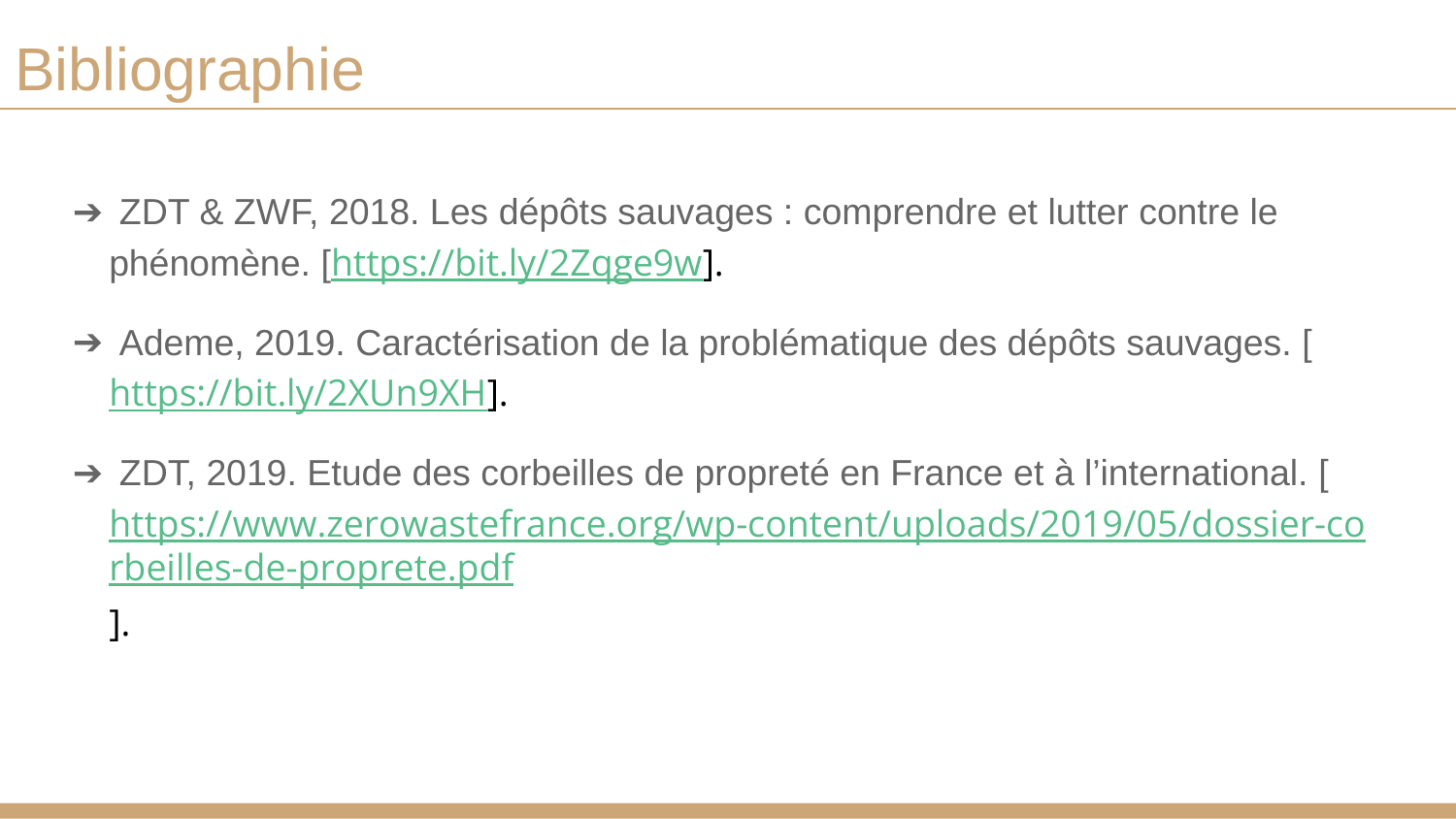

# Bibliographie
 ZDT & ZWF, 2018. Les dépôts sauvages : comprendre et lutter contre le phénomène. [https://bit.ly/2Zqge9w].
 Ademe, 2019. Caractérisation de la problématique des dépôts sauvages. [https://bit.ly/2XUn9XH].
 ZDT, 2019. Etude des corbeilles de propreté en France et à l’international. [https://www.zerowastefrance.org/wp-content/uploads/2019/05/dossier-corbeilles-de-proprete.pdf].